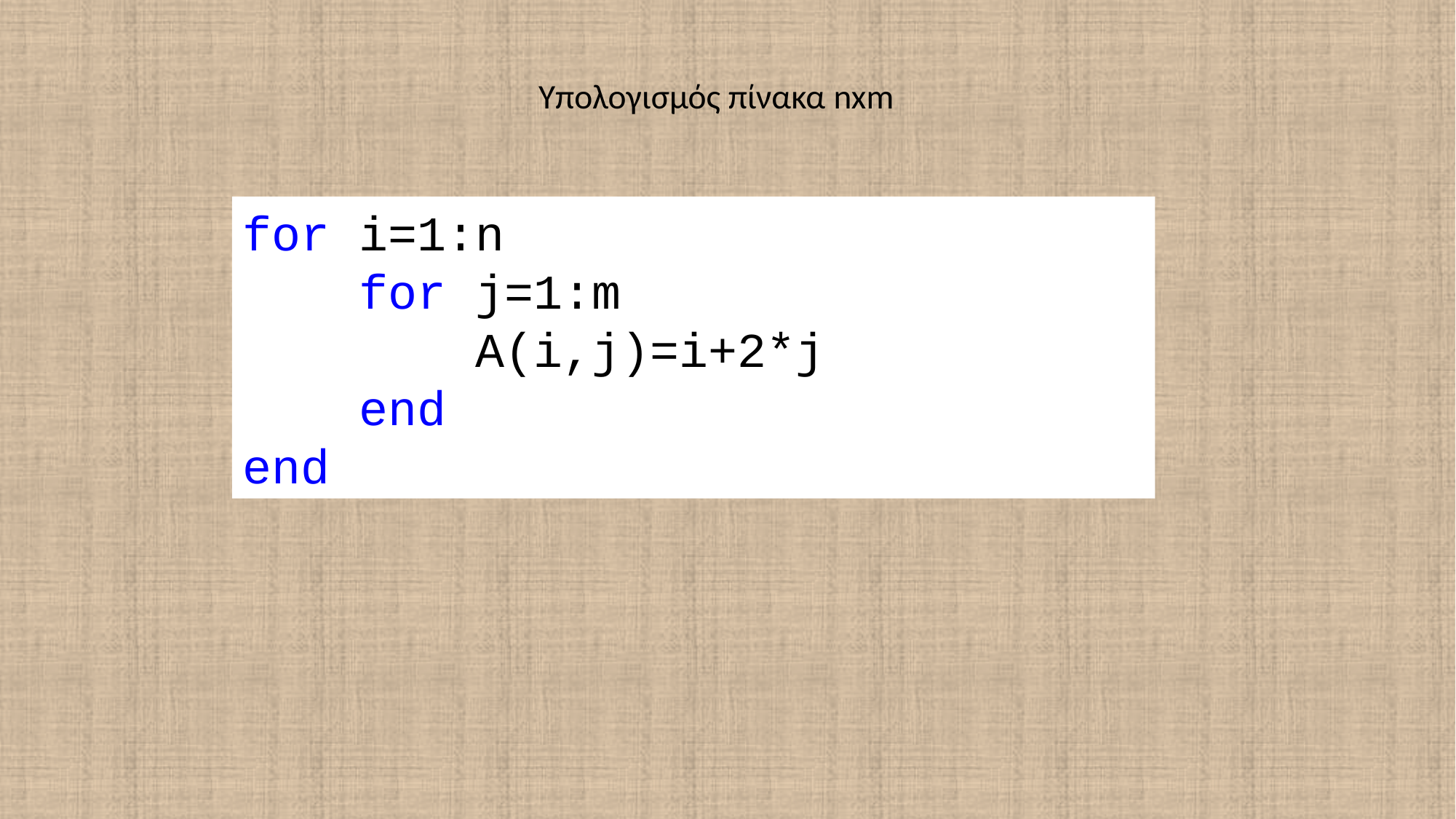

# Υπολογισμός πίνακα nxm
for i=1:n
    for j=1:m
        A(i,j)=i+2*j
    end
end